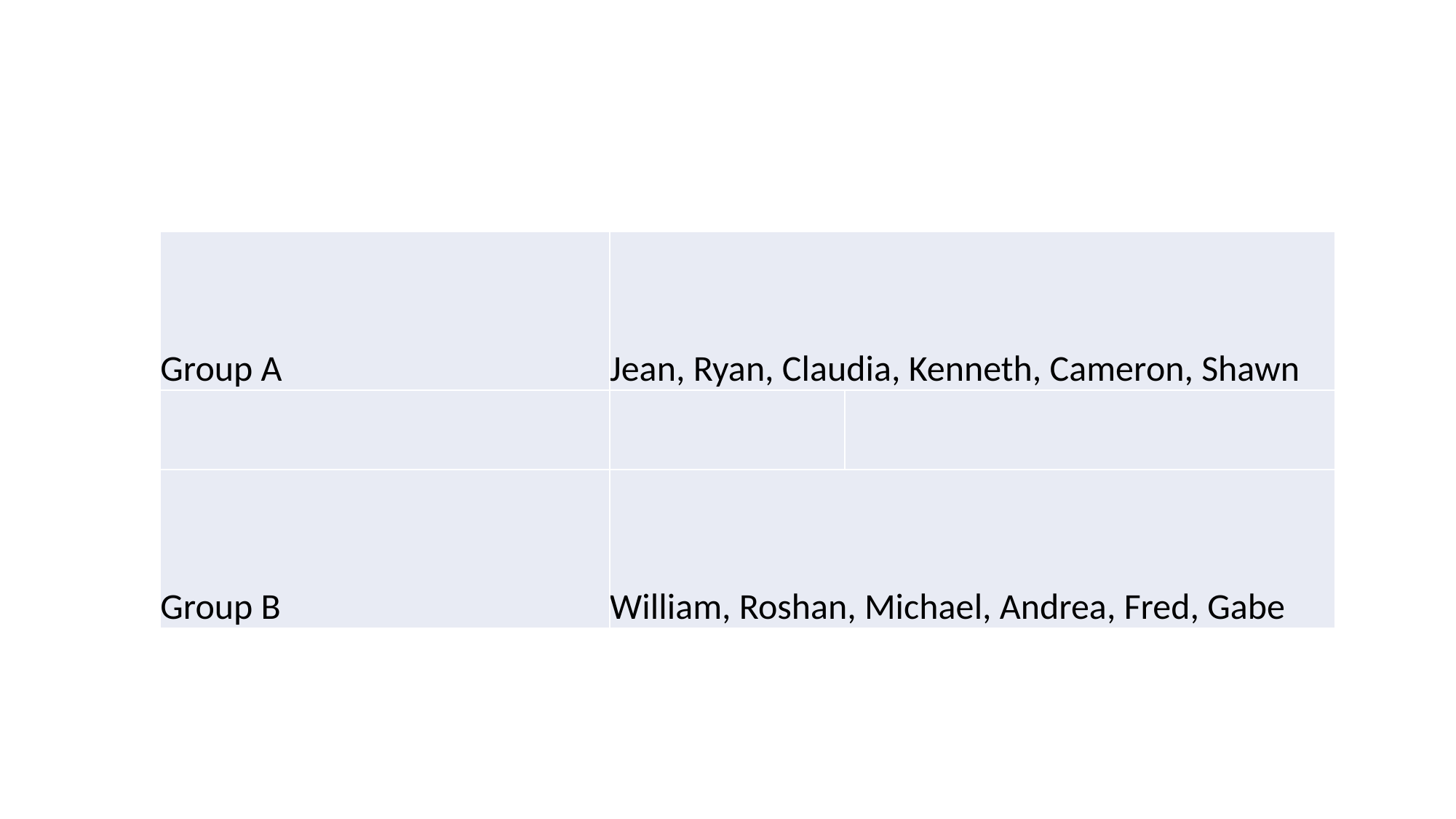

| Group A | Jean, Ryan, Claudia, Kenneth, Cameron, Shawn |  |
| --- | --- | --- |
|  |  |  |
| Group B | William, Roshan, Michael, Andrea, Fred, Gabe |  |